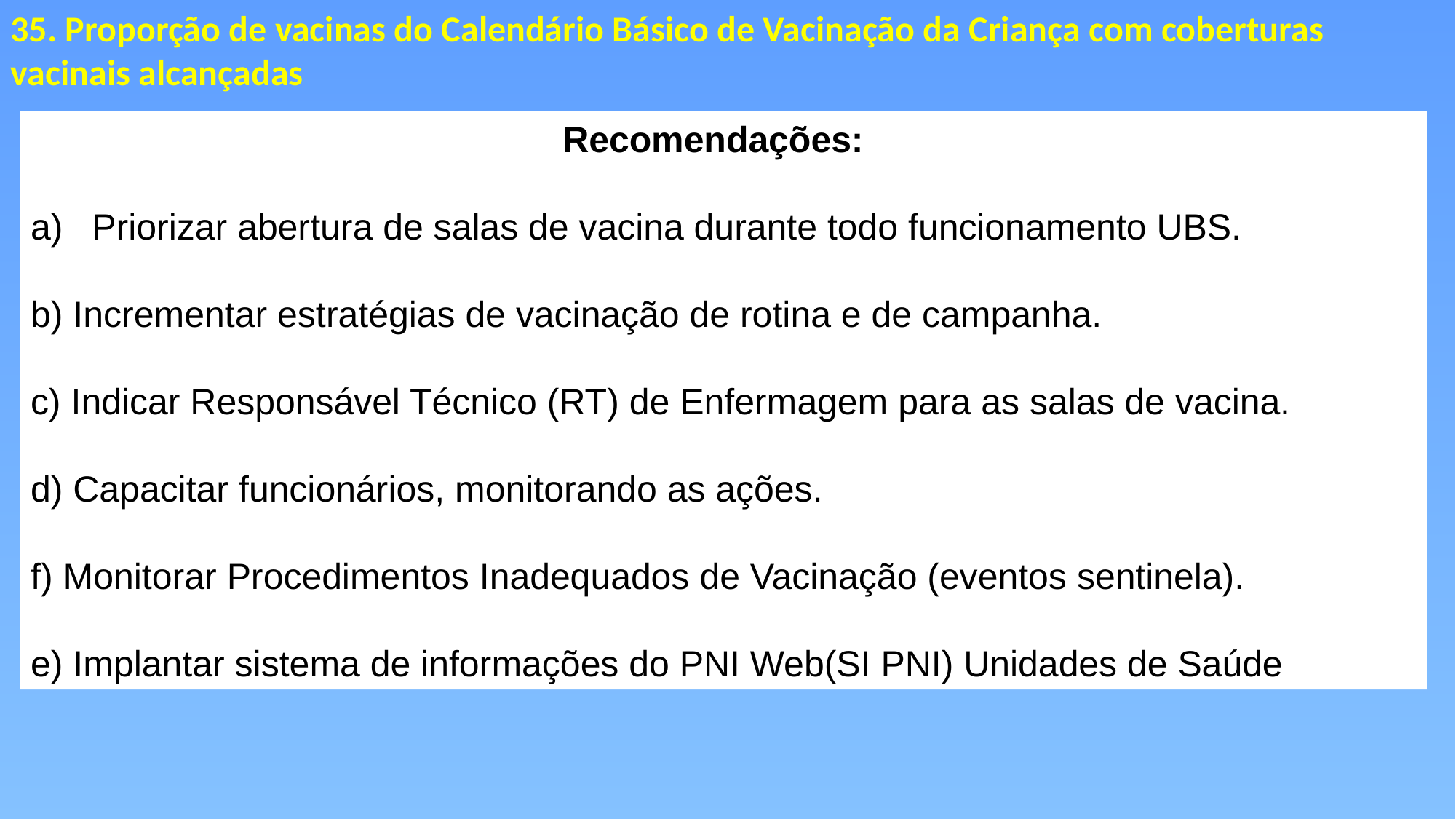

35. Proporção de vacinas do Calendário Básico de Vacinação da Criança com coberturas vacinais alcançadas
Recomendações:

Priorizar abertura de salas de vacina durante todo funcionamento UBS.

b) Incrementar estratégias de vacinação de rotina e de campanha.

c) Indicar Responsável Técnico (RT) de Enfermagem para as salas de vacina.

d) Capacitar funcionários, monitorando as ações.

f) Monitorar Procedimentos Inadequados de Vacinação (eventos sentinela).

e) Implantar sistema de informações do PNI Web(SI PNI) Unidades de Saúde